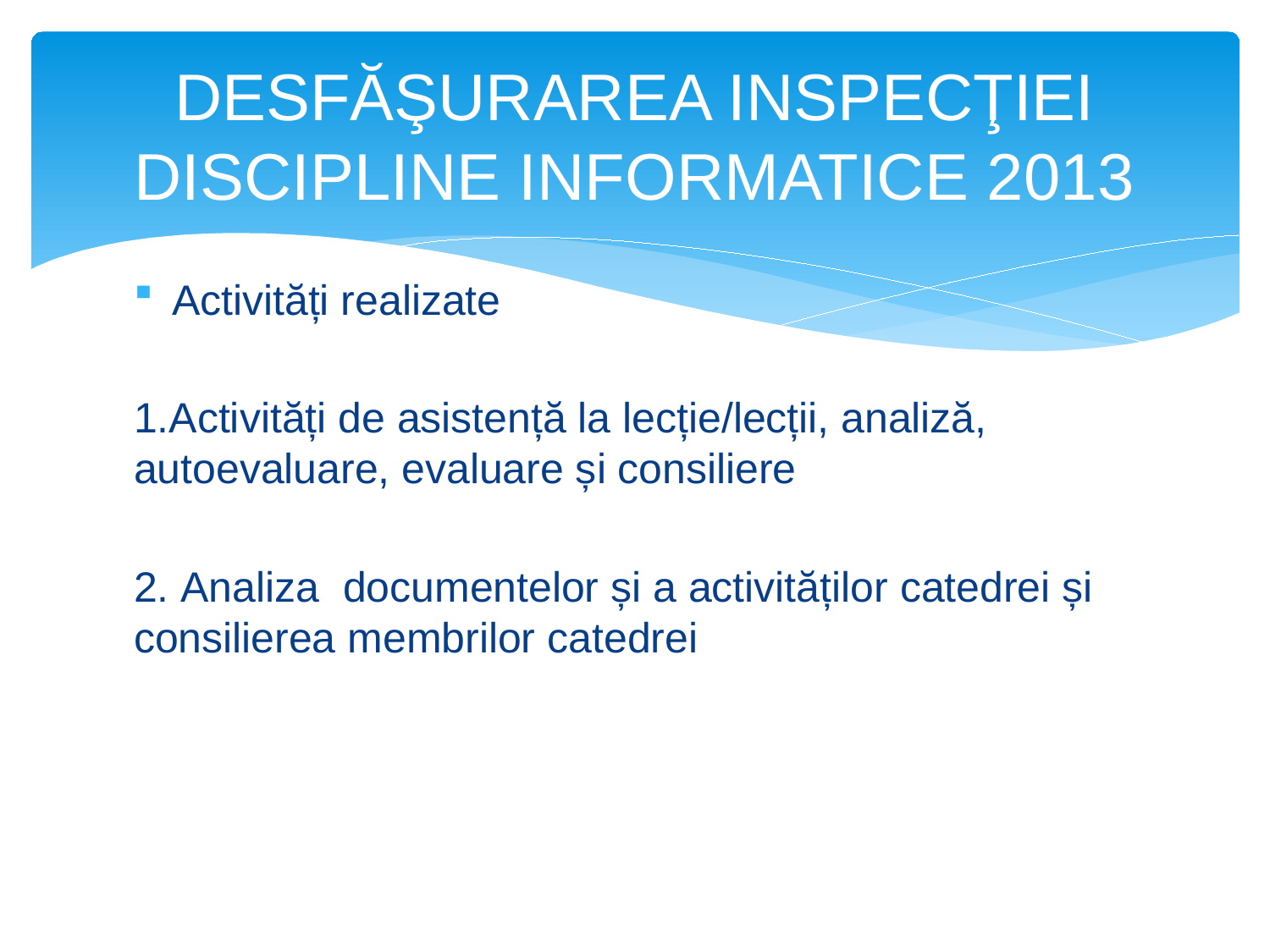

# DESFĂŞURAREA INSPECŢIEI DISCIPLINE INFORMATICE 2013
Activități realizate

1.Activități de asistență la lecție/lecții, analiză, autoevaluare, evaluare și consiliere

2. Analiza  documentelor și a activităților catedrei și consilierea membrilor catedrei